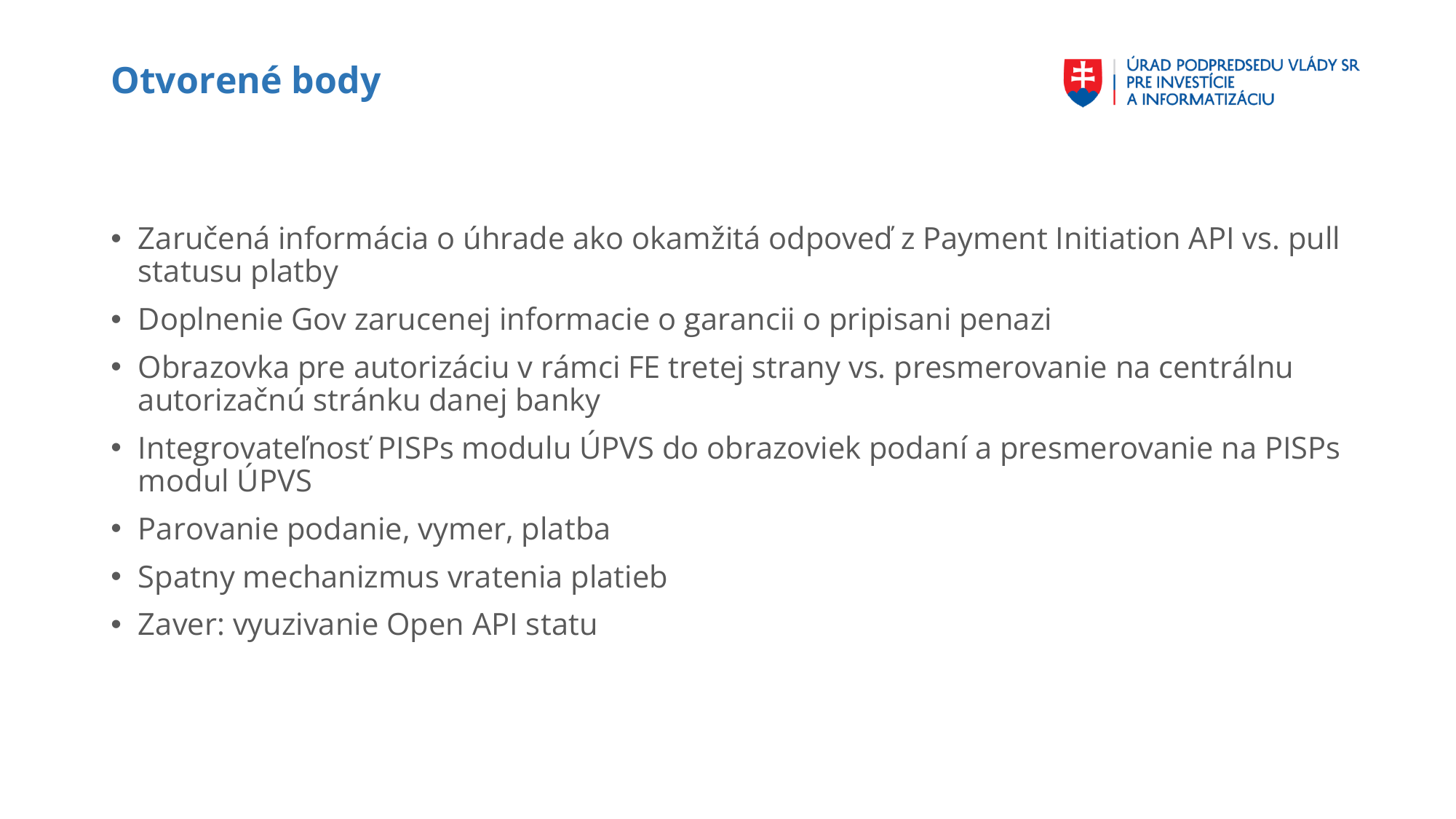

# Otvorené body
Zaručená informácia o úhrade ako okamžitá odpoveď z Payment Initiation API vs. pull statusu platby
Doplnenie Gov zarucenej informacie o garancii o pripisani penazi
Obrazovka pre autorizáciu v rámci FE tretej strany vs. presmerovanie na centrálnu autorizačnú stránku danej banky
Integrovateľnosť PISPs modulu ÚPVS do obrazoviek podaní a presmerovanie na PISPs modul ÚPVS
Parovanie podanie, vymer, platba
Spatny mechanizmus vratenia platieb
Zaver: vyuzivanie Open API statu